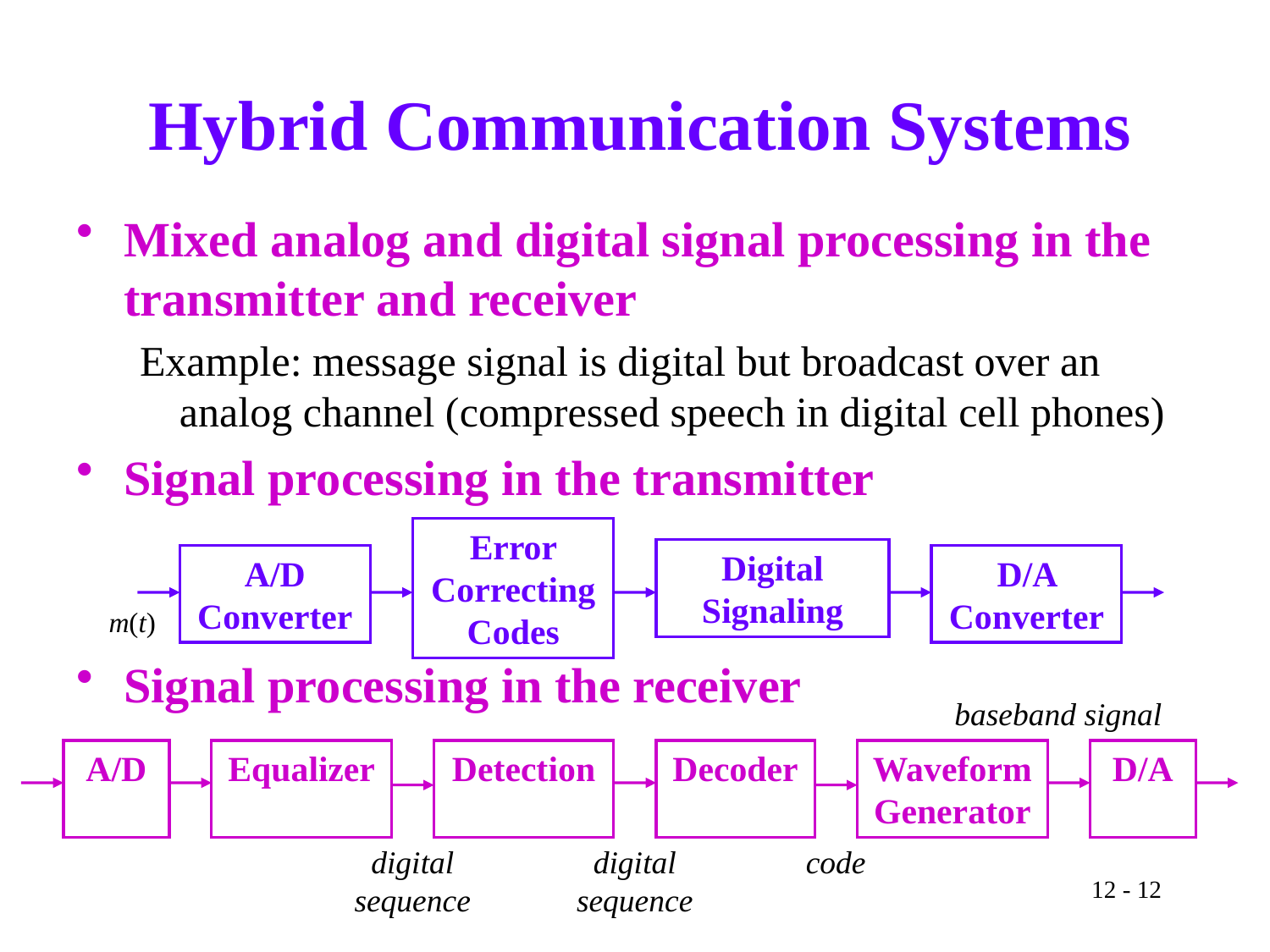

# Hybrid Communication Systems
Mixed analog and digital signal processing in the transmitter and receiver
Example: message signal is digital but broadcast over an analog channel (compressed speech in digital cell phones)
Signal processing in the transmitter

Signal processing in the receiver
Error Correcting Codes
Digital Signaling
A/D Converter
D/A Converter

m(t)
baseband signal
A/D
Equalizer
Detection
Decoder
Waveform Generator
D/A

digital
sequence
digital
sequence
code
12 - 12